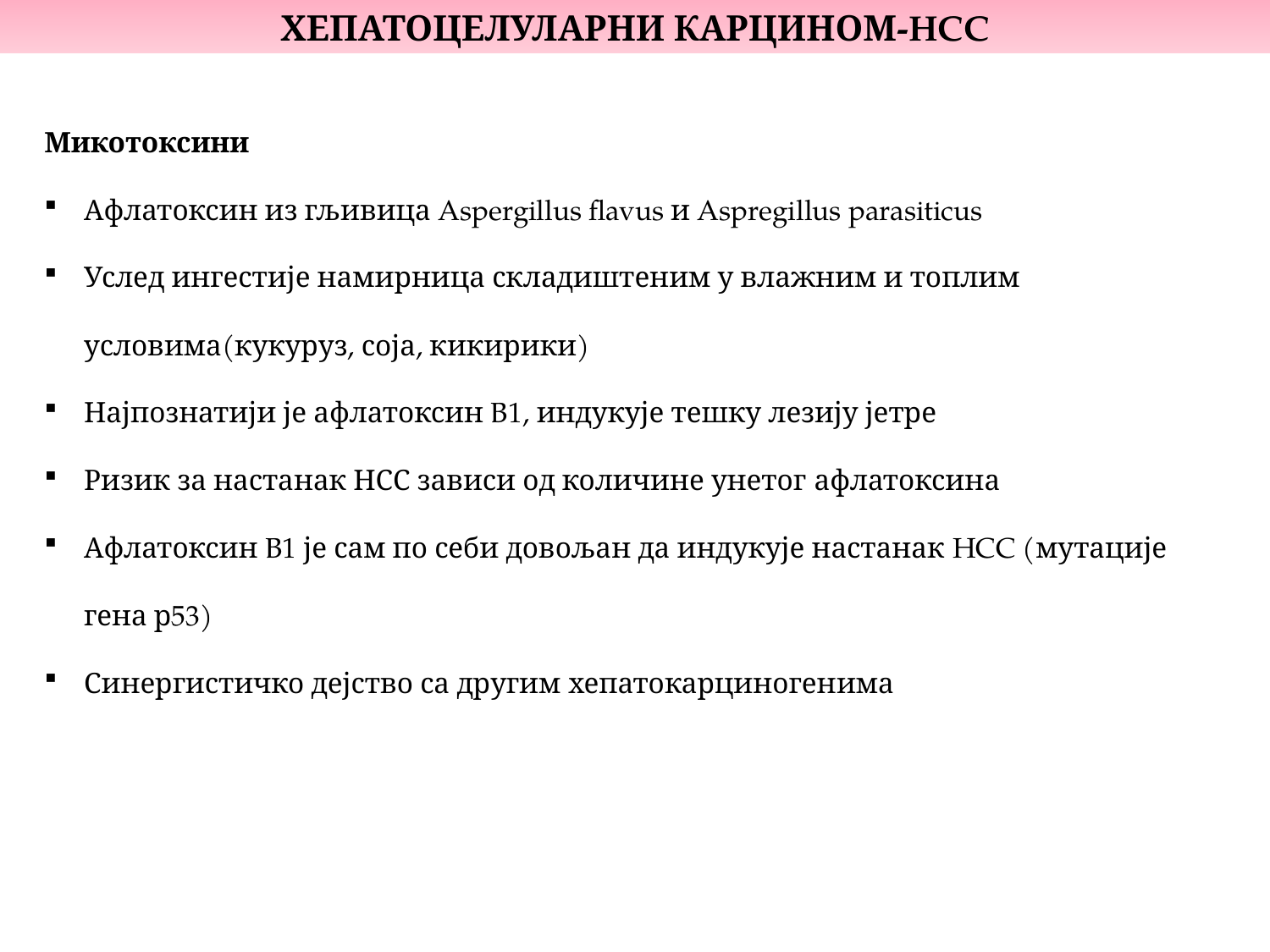

ХЕПАТОЦЕЛУЛАРНИ КАРЦИНОМ-HCC
Микотоксини
Афлатоксин из гљивица Aspergillus flavus и Aspregillus parasiticus
Услед ингестије намирница складиштеним у влажним и топлим условима(кукуруз, соја, кикирики)
Најпознатији је афлатоксин B1, индукује тешку лезију јетре
Ризик за настанак НСС зависи од количине унетог афлатоксина
Афлатоксин B1 је сам по себи довољан да индукује настанак HCC (мутације гена р53)
Синергистичко дејство са другим хепатокарциногенима